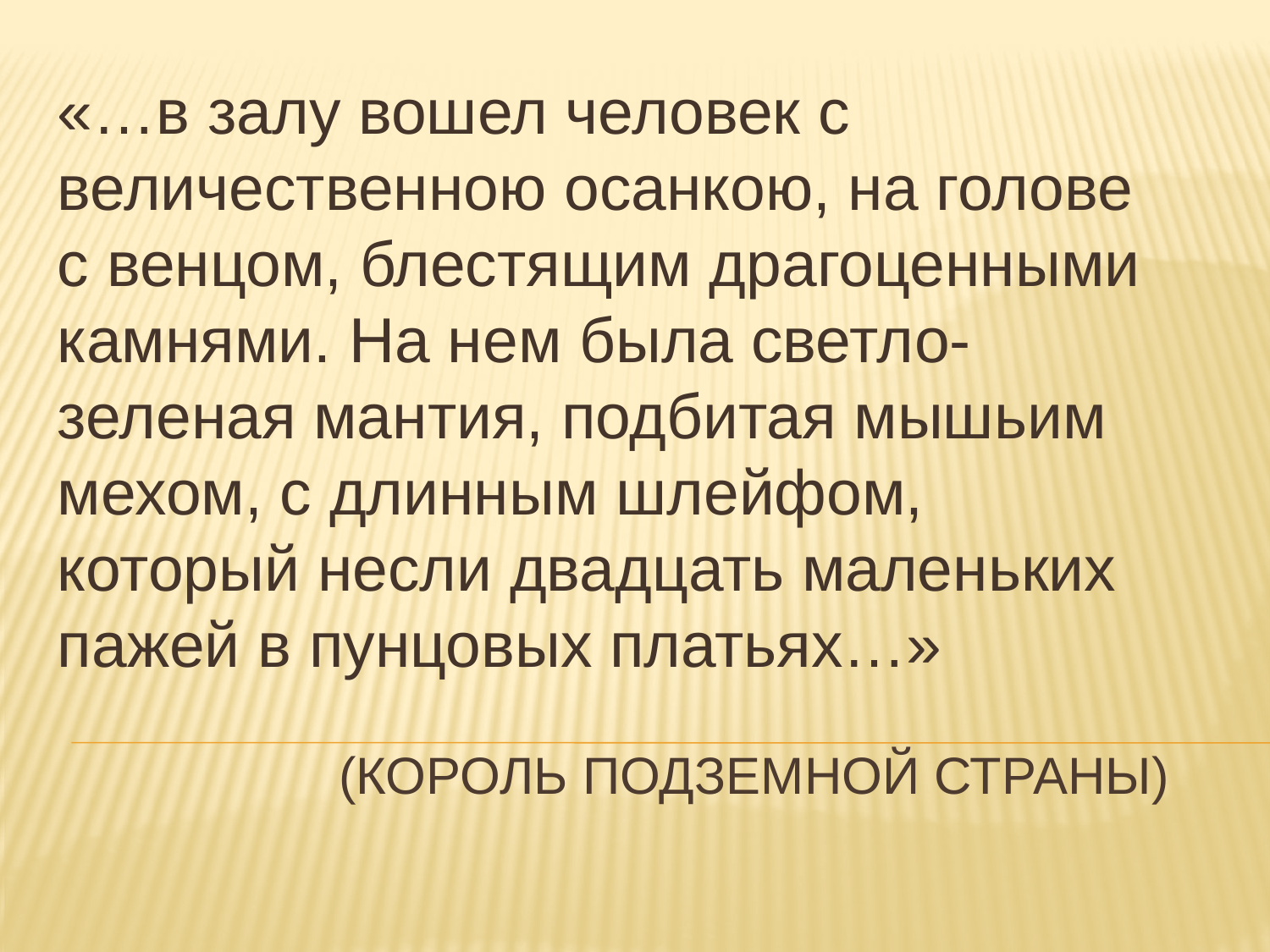

«…в залу вошел человек с величественною осанкою, на голове с венцом, блестящим драгоценными камнями. На нем была светло-зеленая мантия, подбитая мышьим мехом, с длинным шлейфом, который несли двадцать маленьких пажей в пунцовых платьях…»
# (КОРОЛЬ ПОДЗЕМНОЙ СТРАНЫ)